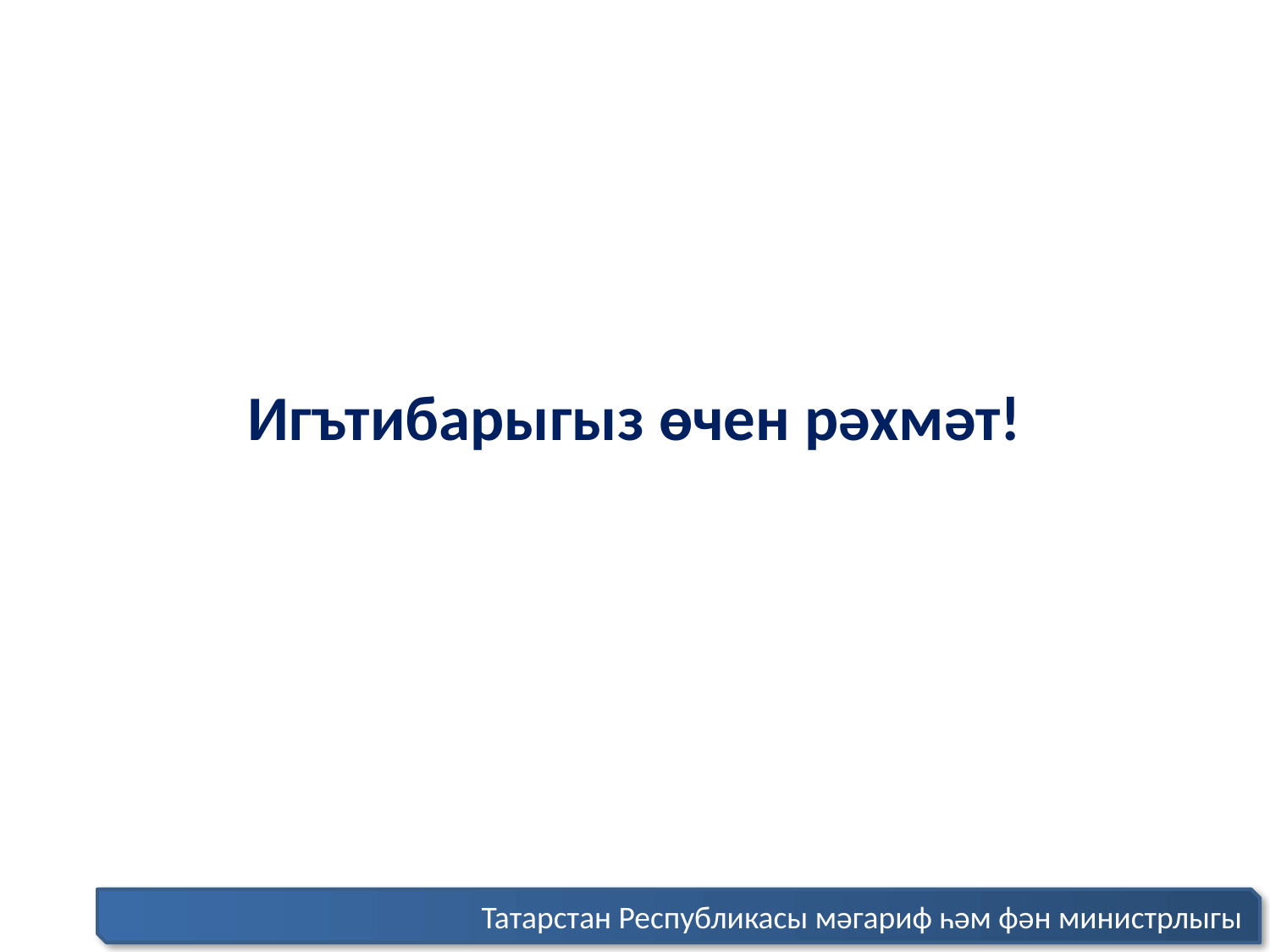

# Игътибарыгыз өчен рәхмәт!
Татарстан Республикасы мәгариф һәм фән министрлыгы